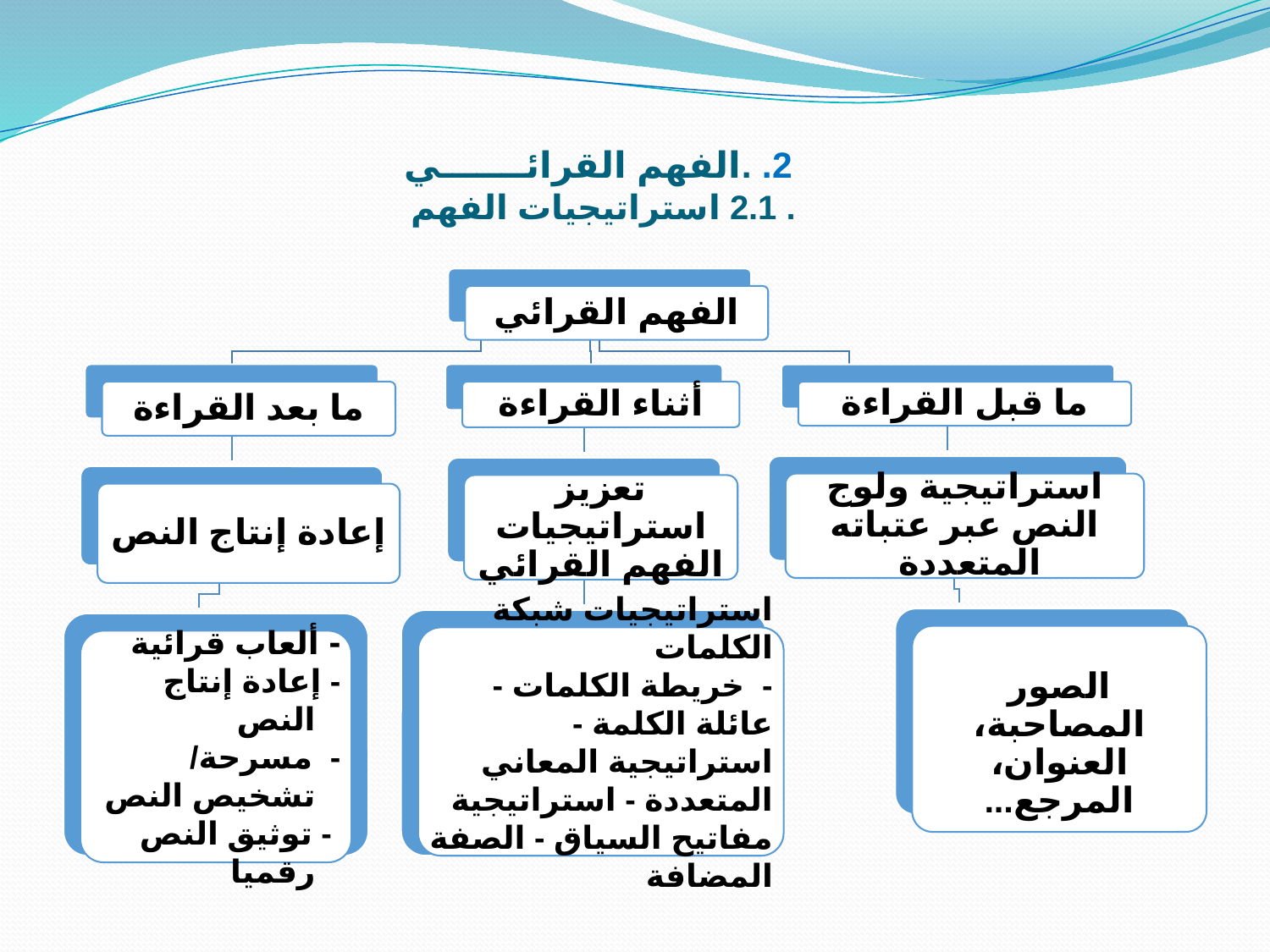

# 2. .الفهم القرائـــــــي . 2.1 استراتيجيات الفهم

الفهم القرائي

ما بعد القراءة

أثناء القراءة

ما قبل القراءة

استراتيجية ولوج النص عبر عتباته المتعددة

تعزيز استراتيجيات الفهم القرائي

إعادة إنتاج النص

الصور المصاحبة، العنوان، المرجع...

استراتيجيات شبكة  الكلمات
-  خريطة الكلمات -  عائلة الكلمة - استراتيجية المعاني المتعددة - استراتيجية مفاتيح السياق - الصفة المضافة
- ألعاب قرائية
- إعادة إنتاج النص
-  مسرحة/ تشخيص النص
 - توثيق النص رقميا